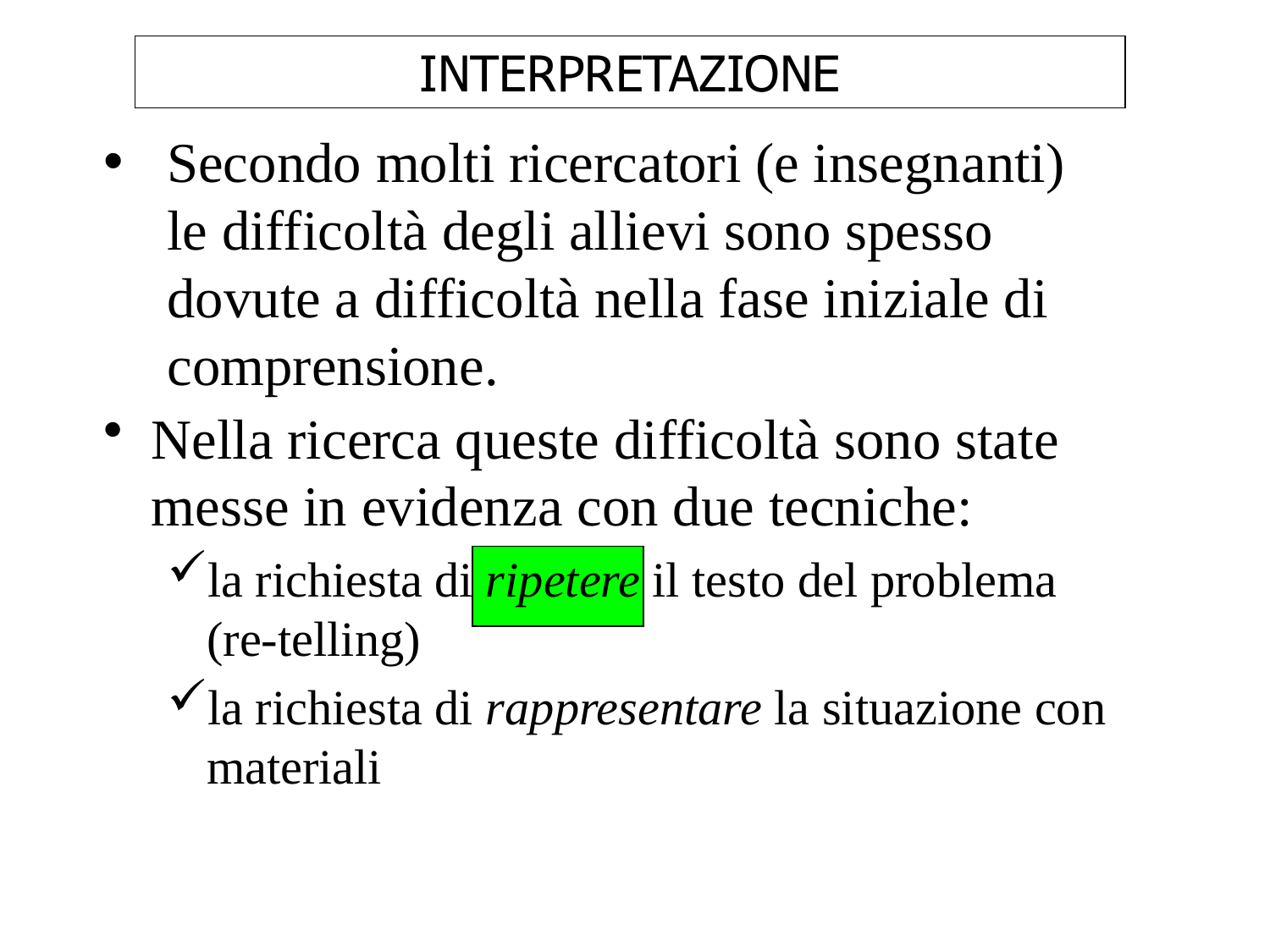

INTERPRETAZIONE
Secondo molti ricercatori (e insegnanti) le difficoltà degli allievi sono spesso dovute a difficoltà nella fase iniziale di comprensione.

Nella ricerca queste difficoltà sono state messe in evidenza con due tecniche:
la richiesta di ripetere il testo del problema (re-telling)
la richiesta di rappresentare la situazione con materiali